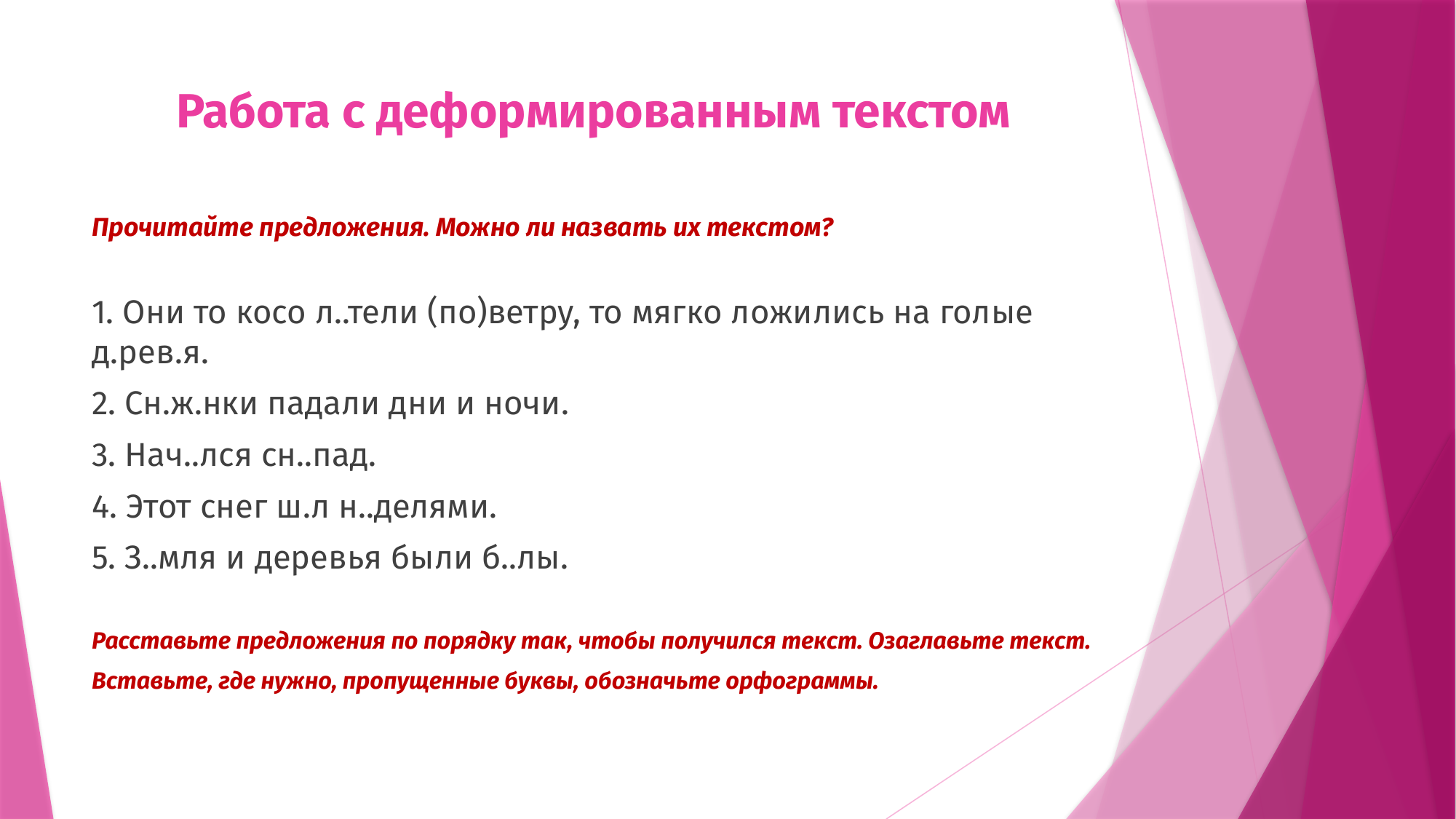

# Работа с деформированным текстом
Прочитайте предложения. Можно ли назвать их текстом?

1. Они то косо л..тели (по)ветру, то мягко ложились на голые д.рев.я.
2. Сн.ж.нки падали дни и ночи.
3. Нач..лся сн..пад.
4. Этот снег ш.л н..делями.
5. З..мля и деревья были б..лы.

Расставьте предложения по порядку так, чтобы получился текст. Озаглавьте текст.
Вставьте, где нужно, пропущенные буквы, обозначьте орфограммы.